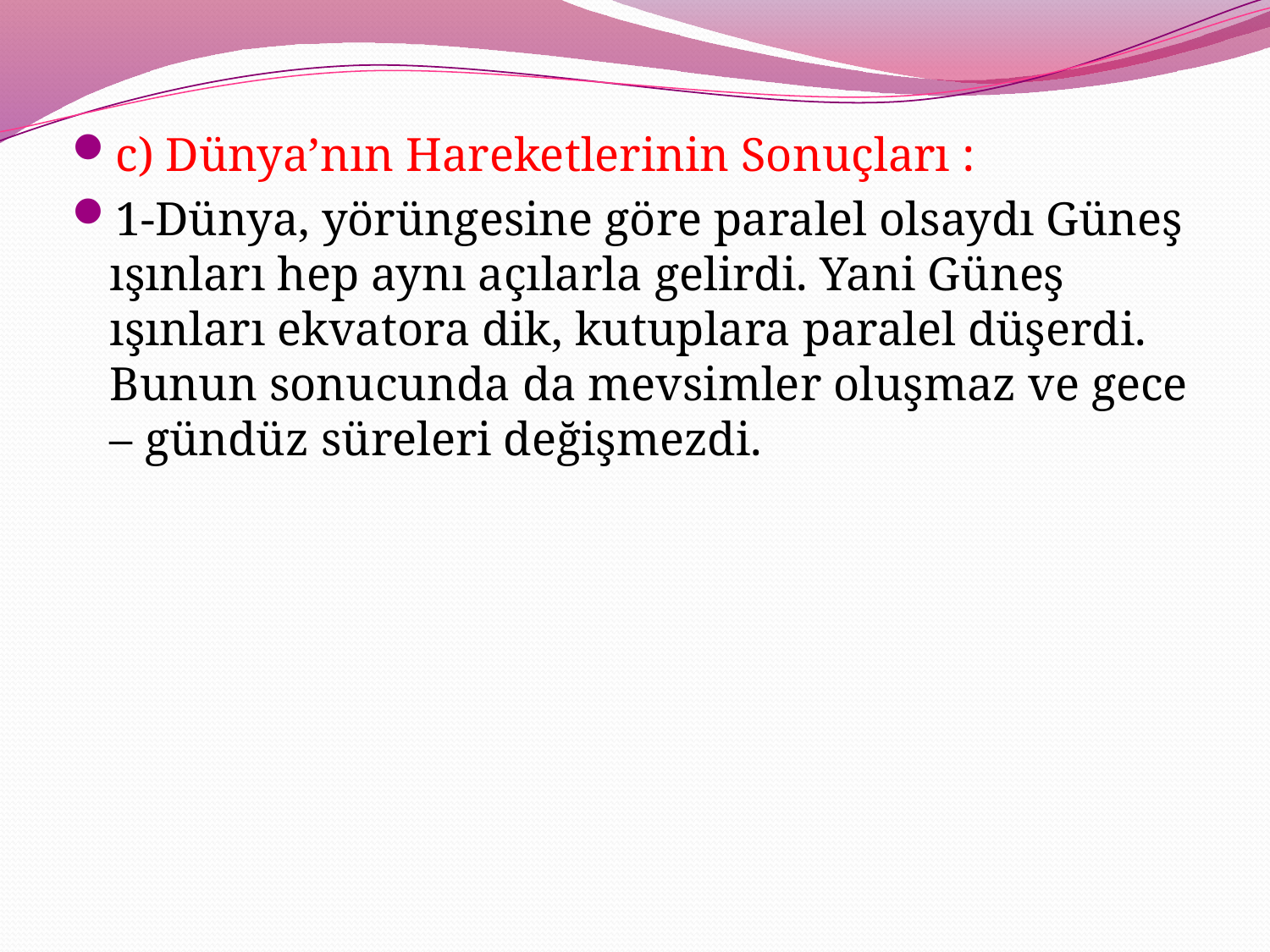

c) Dünya’nın Hareketlerinin Sonuçları :
1-Dünya, yörüngesine göre paralel olsaydı Güneş ışınları hep aynı açılarla gelirdi. Yani Güneş ışınları ekvatora dik, kutuplara paralel düşerdi. Bunun sonucunda da mevsimler oluşmaz ve gece – gündüz süreleri değişmezdi.